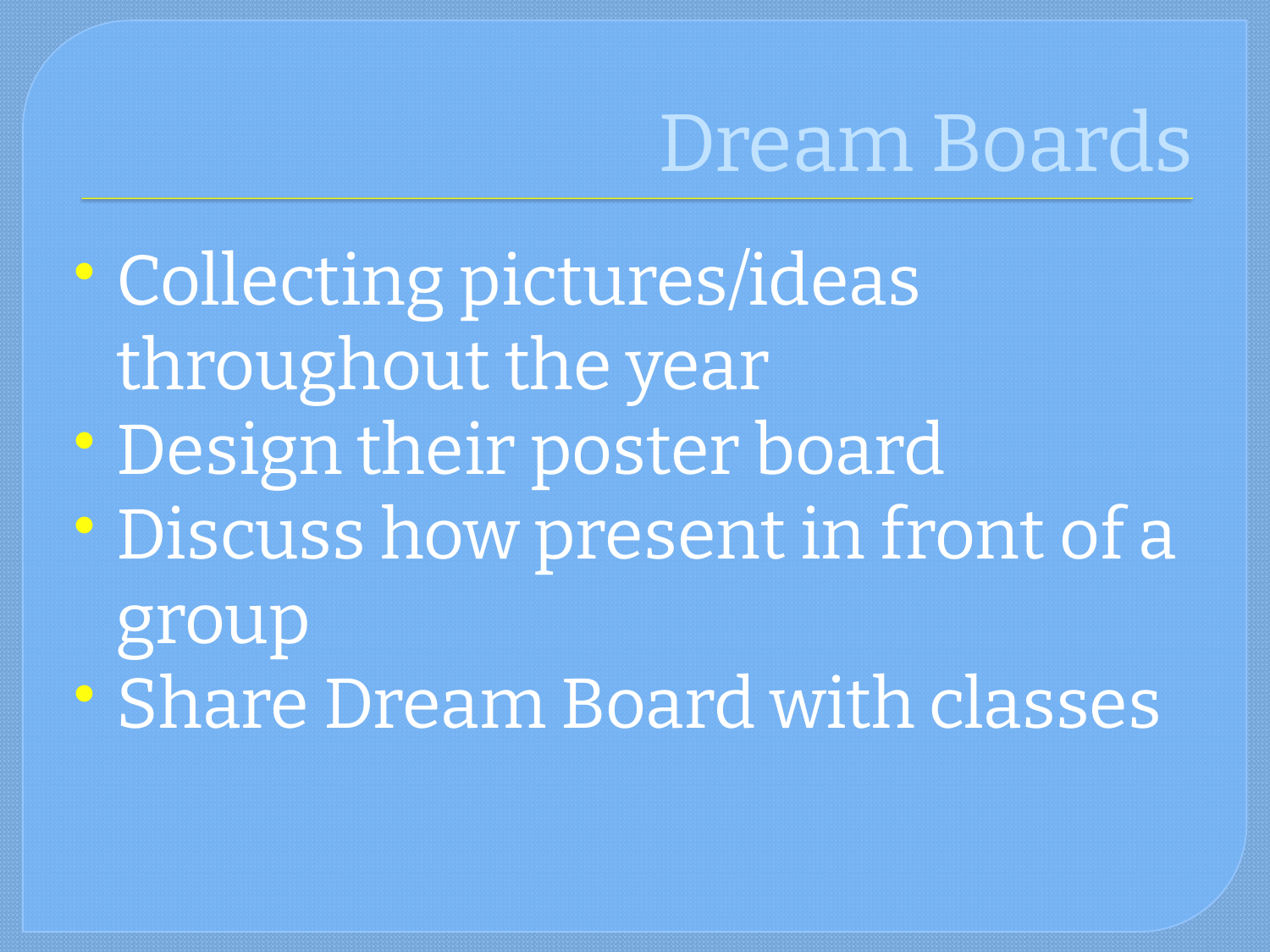

# Dream Boards
Collecting pictures/ideas throughout the year
Design their poster board
Discuss how present in front of a group
Share Dream Board with classes